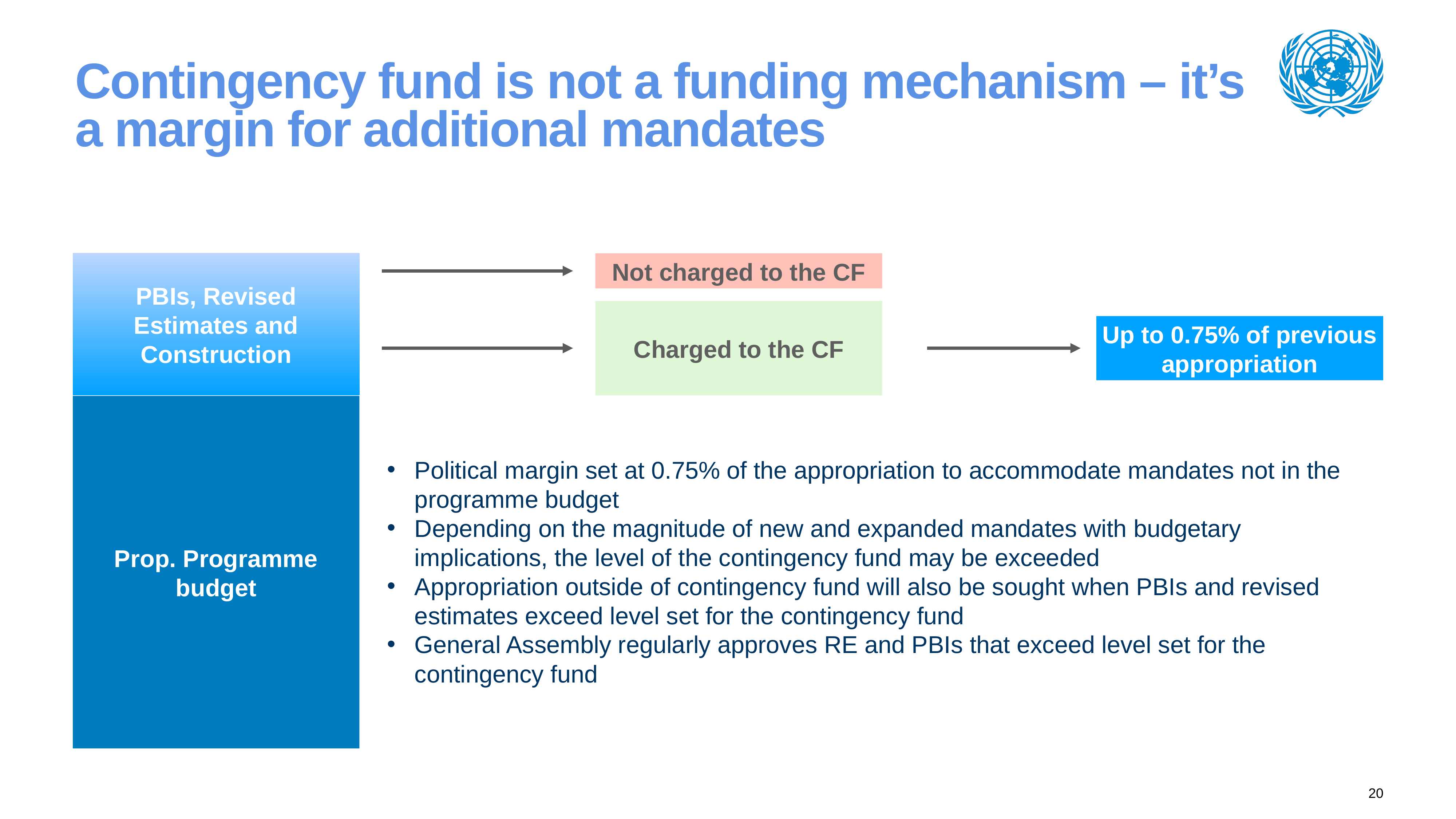

# Contingency fund is not a funding mechanism – it’s a margin for additional mandates
Not charged to the CF
PBIs, Revised Estimates and Construction
Charged to the CF
Up to 0.75% of previous appropriation
Prop. Programme budget
Political margin set at 0.75% of the appropriation to accommodate mandates not in the programme budget
Depending on the magnitude of new and expanded mandates with budgetary implications, the level of the contingency fund may be exceeded
Appropriation outside of contingency fund will also be sought when PBIs and revised estimates exceed level set for the contingency fund
General Assembly regularly approves RE and PBIs that exceed level set for the contingency fund
20